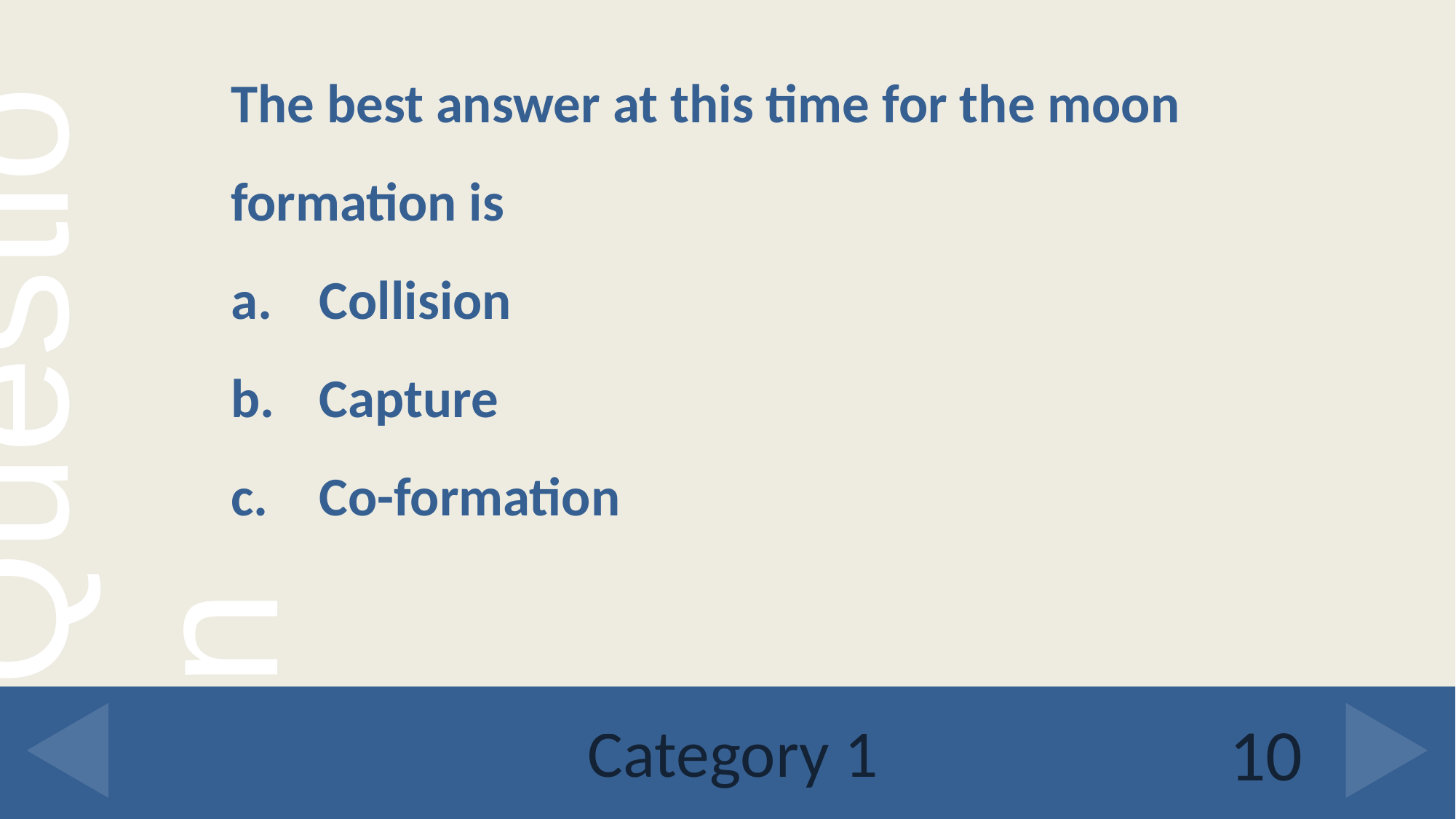

The best answer at this time for the moon formation is
Collision
Capture
Co-formation

# Category 1
10